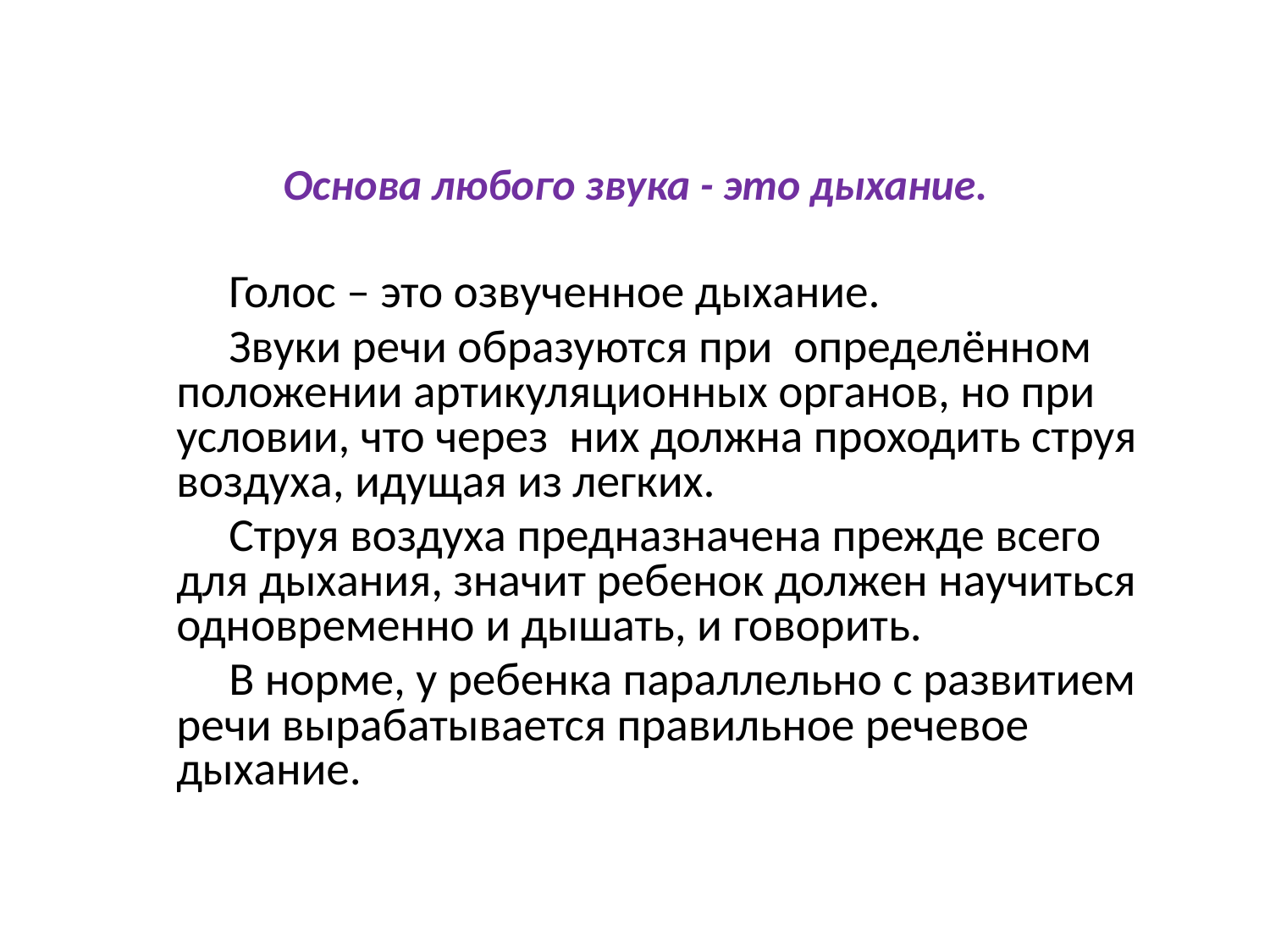

Основа любого звука - это дыхание.

         Голос – это озвученное дыхание.
         Звуки речи образуются при  определённом положении артикуляционных органов, но при  условии, что через  них должна проходить струя воздуха, идущая из легких.
         Струя воздуха предназначена прежде всего для дыхания, значит ребенок должен научиться одновременно и дышать, и говорить.
         В норме, у ребенка параллельно с развитием речи вырабатывается правильное речевое дыхание.